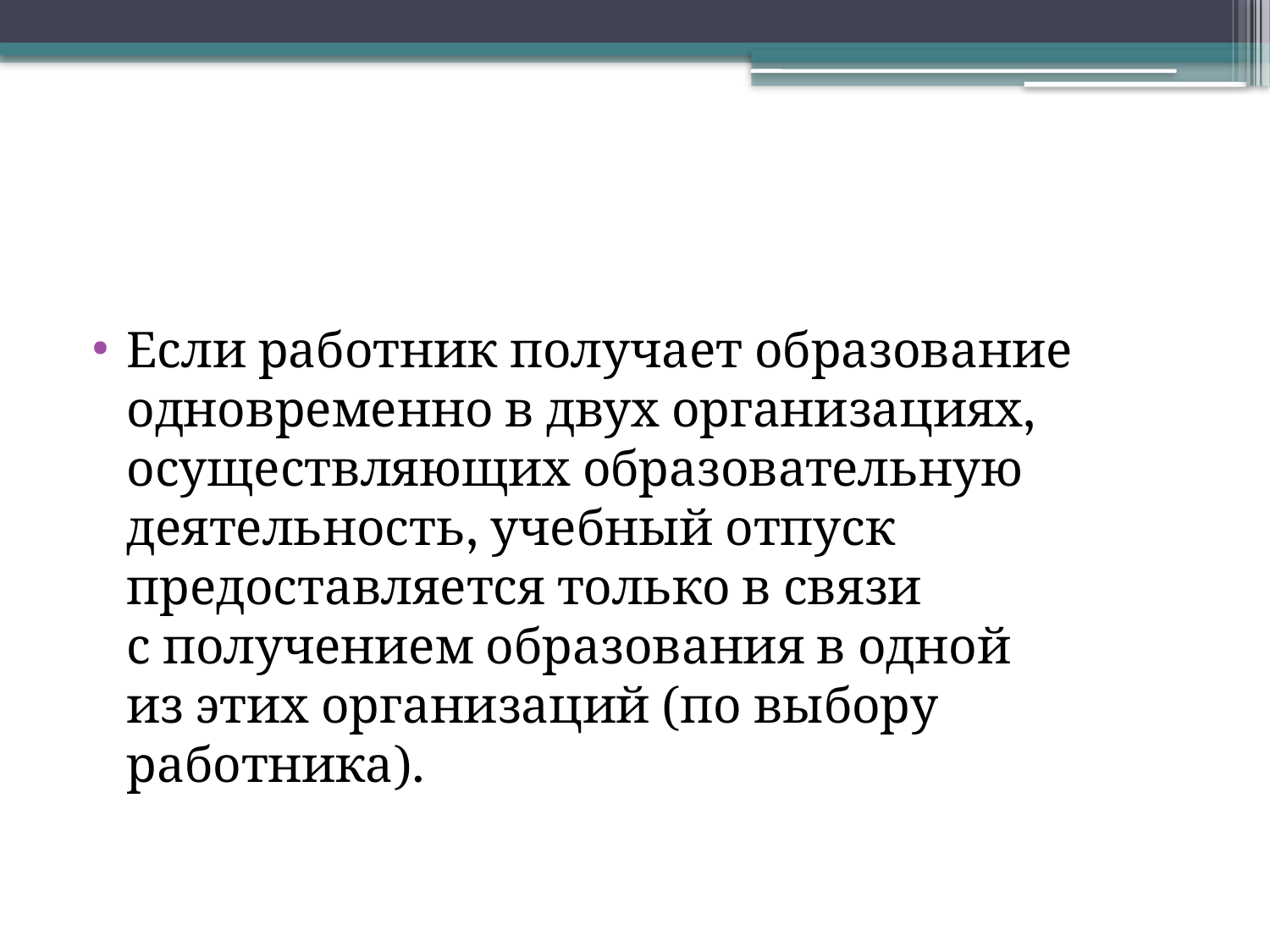

#
Если работник получает образование одновременно в двух организациях, осуществляющих образовательную деятельность, учебный отпуск предоставляется только в связи с получением образования в одной из этих организаций (по выбору работника).